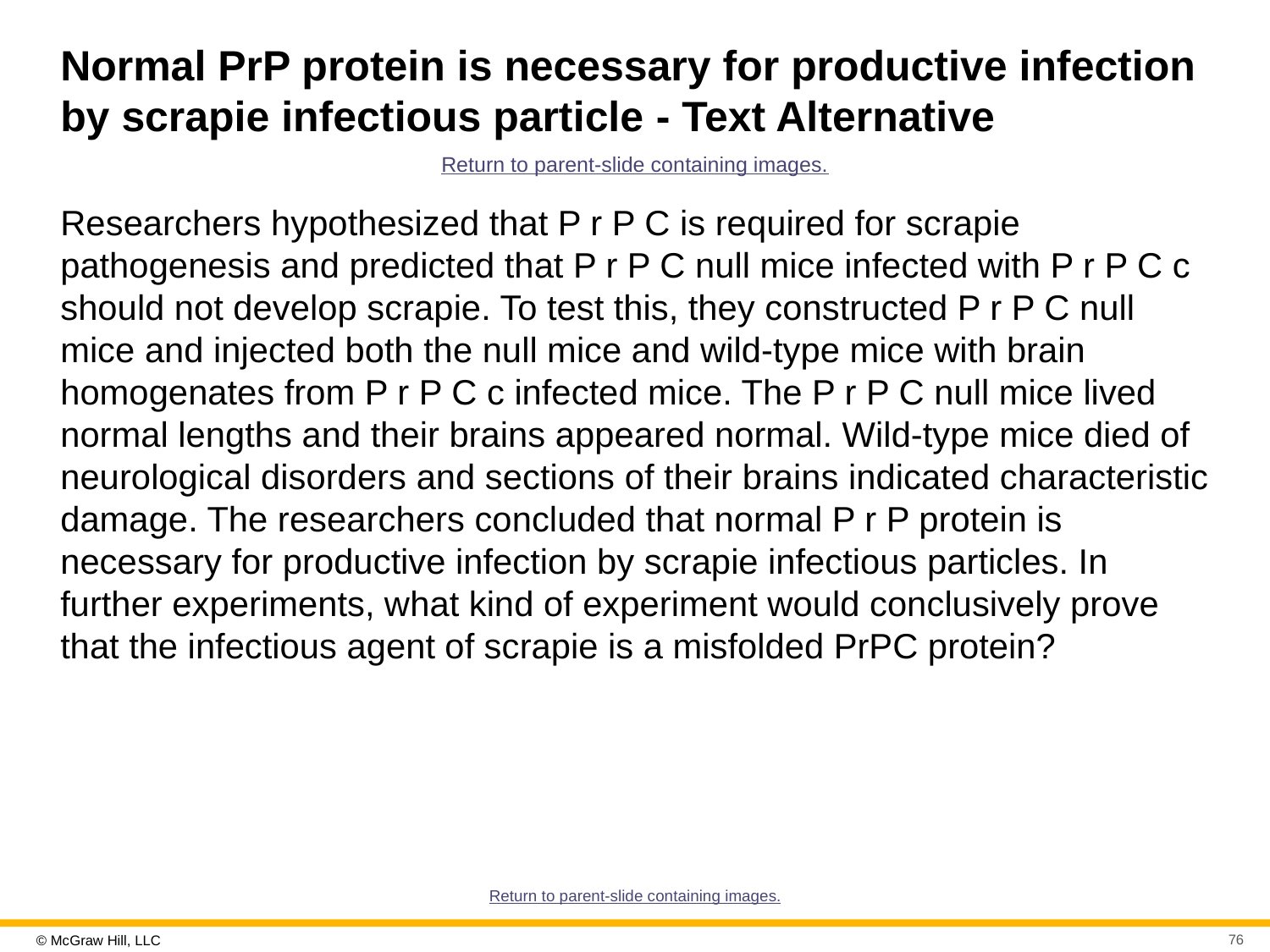

# Normal PrP protein is necessary for productive infection by scrapie infectious particle - Text Alternative
Return to parent-slide containing images.
Researchers hypothesized that P r P C is required for scrapie pathogenesis and predicted that P r P C null mice infected with P r P C c should not develop scrapie. To test this, they constructed P r P C null mice and injected both the null mice and wild-type mice with brain homogenates from P r P C c infected mice. The P r P C null mice lived normal lengths and their brains appeared normal. Wild-type mice died of neurological disorders and sections of their brains indicated characteristic damage. The researchers concluded that normal P r P protein is necessary for productive infection by scrapie infectious particles. In further experiments, what kind of experiment would conclusively prove that the infectious agent of scrapie is a misfolded PrPC protein?
Return to parent-slide containing images.
76